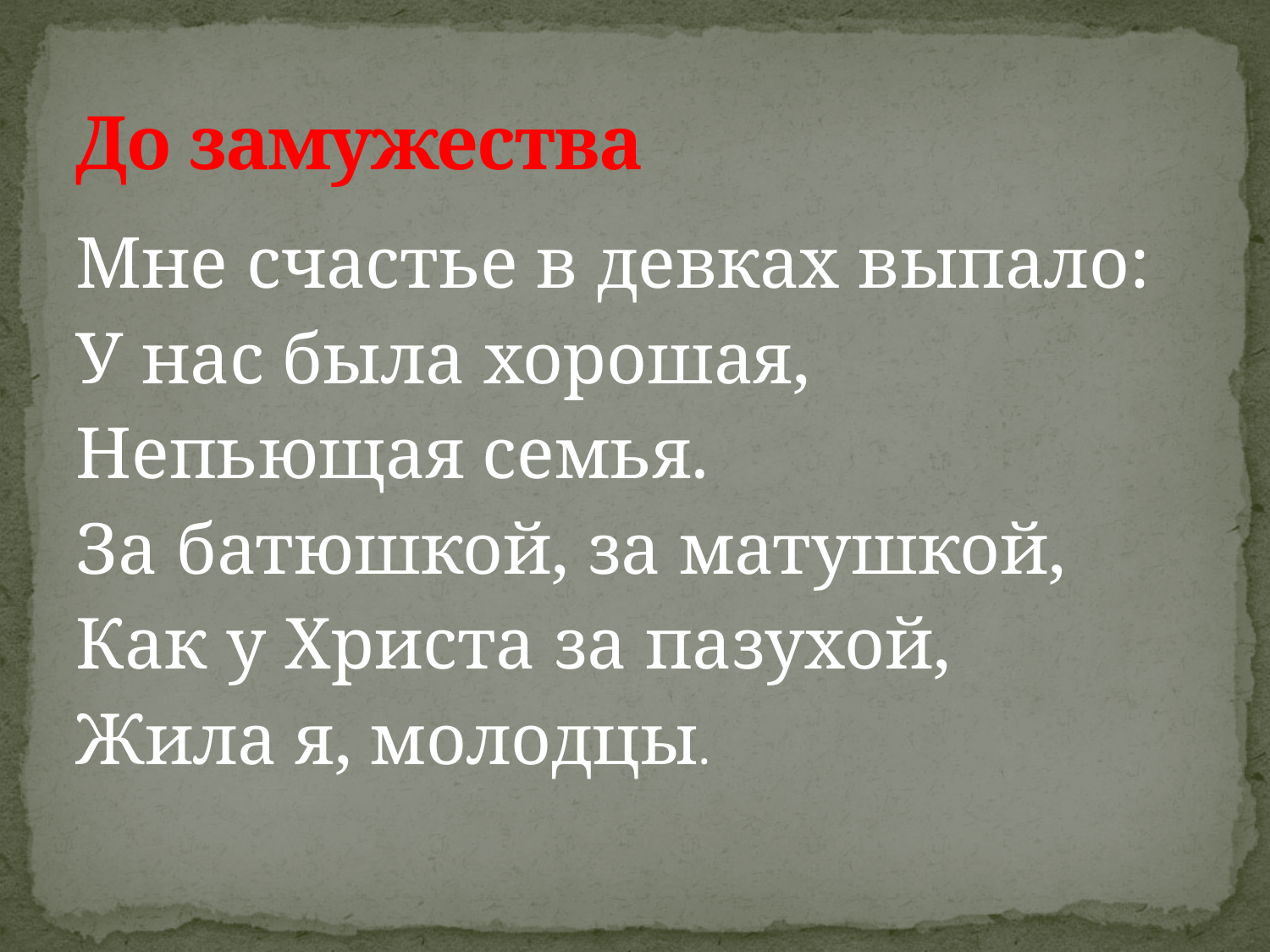

# До замужества
Мне счастье в девках выпало:
У нас была хорошая,
Непьющая семья.
За батюшкой, за матушкой,
Как у Христа за пазухой,
Жила я, молодцы.